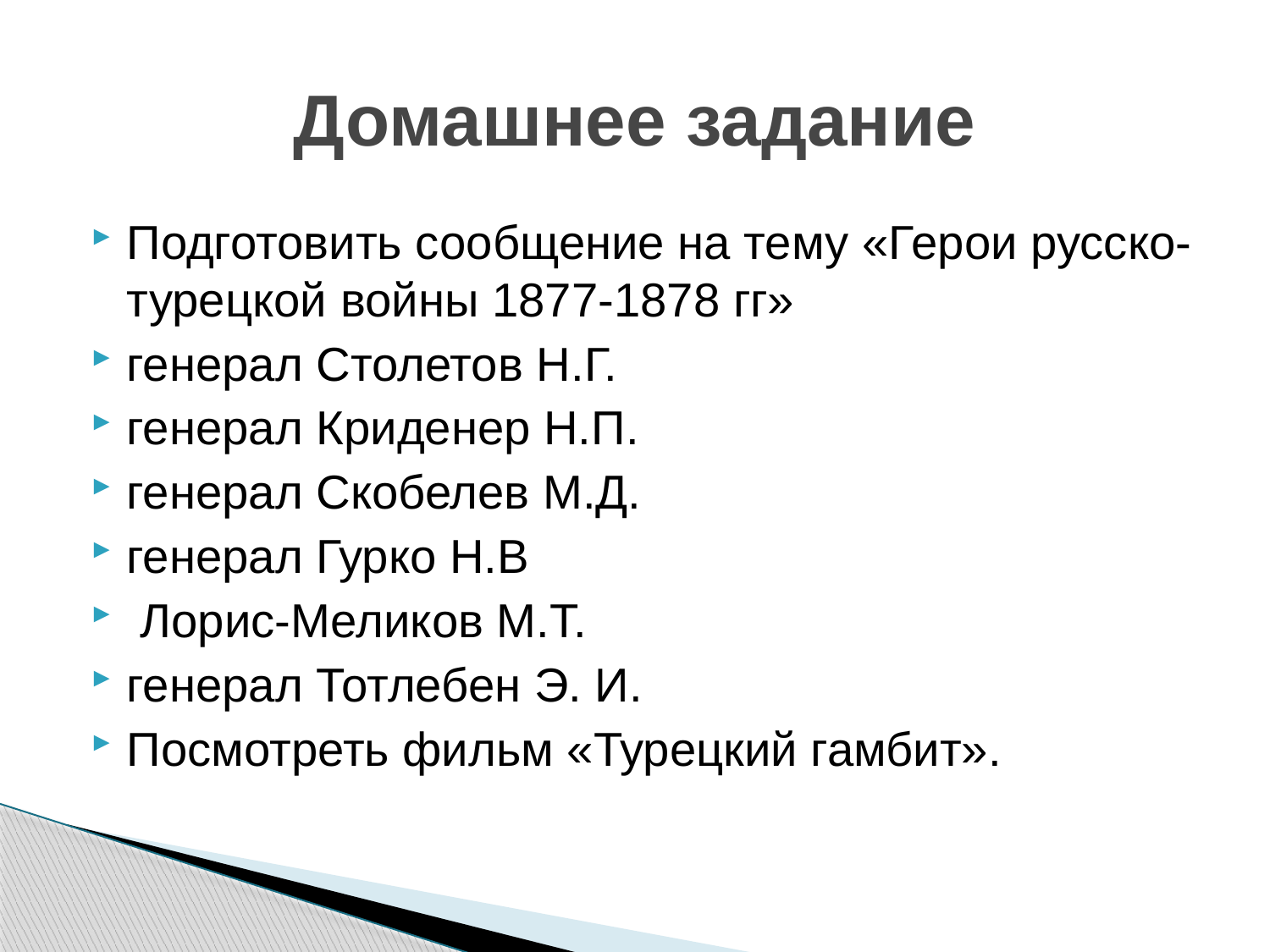

# Домашнее задание
Подготовить сообщение на тему «Герои русско-турецкой войны 1877-1878 гг»
генерал Столетов Н.Г.
генерал Криденер Н.П.
генерал Скобелев М.Д.
генерал Гурко Н.В
 Лорис-Меликов М.Т.
генерал Тотлебен Э. И.
Посмотреть фильм «Турецкий гамбит».